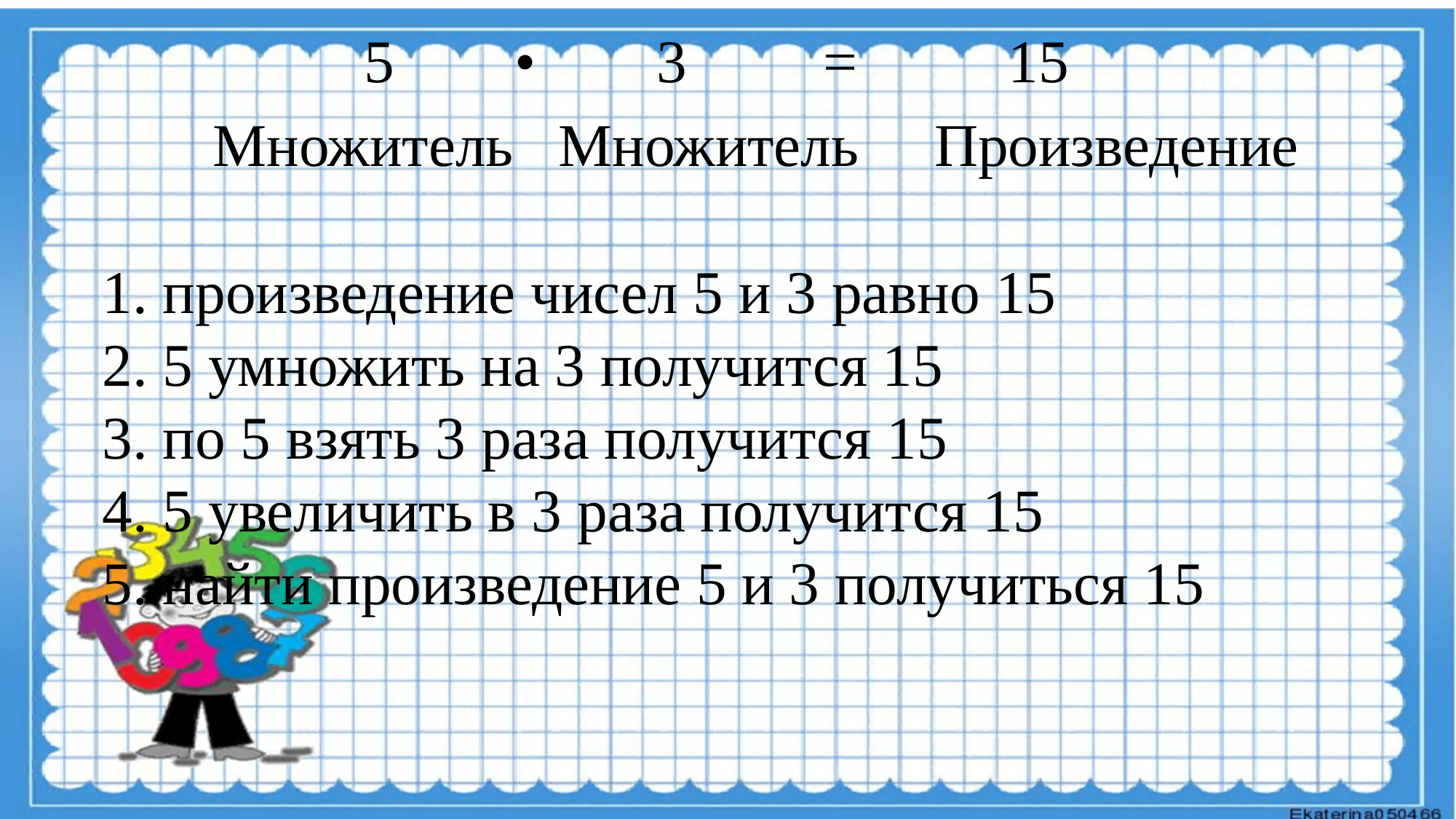

| 5 • 3 = 15 Множитель Множитель Произведение |
| --- |
1. произведение чисел 5 и 3 равно 15
2. 5 умножить на 3 получится 15
3. по 5 взять 3 раза получится 15
4. 5 увеличить в 3 раза получится 15
5. найти произведение 5 и 3 получиться 15